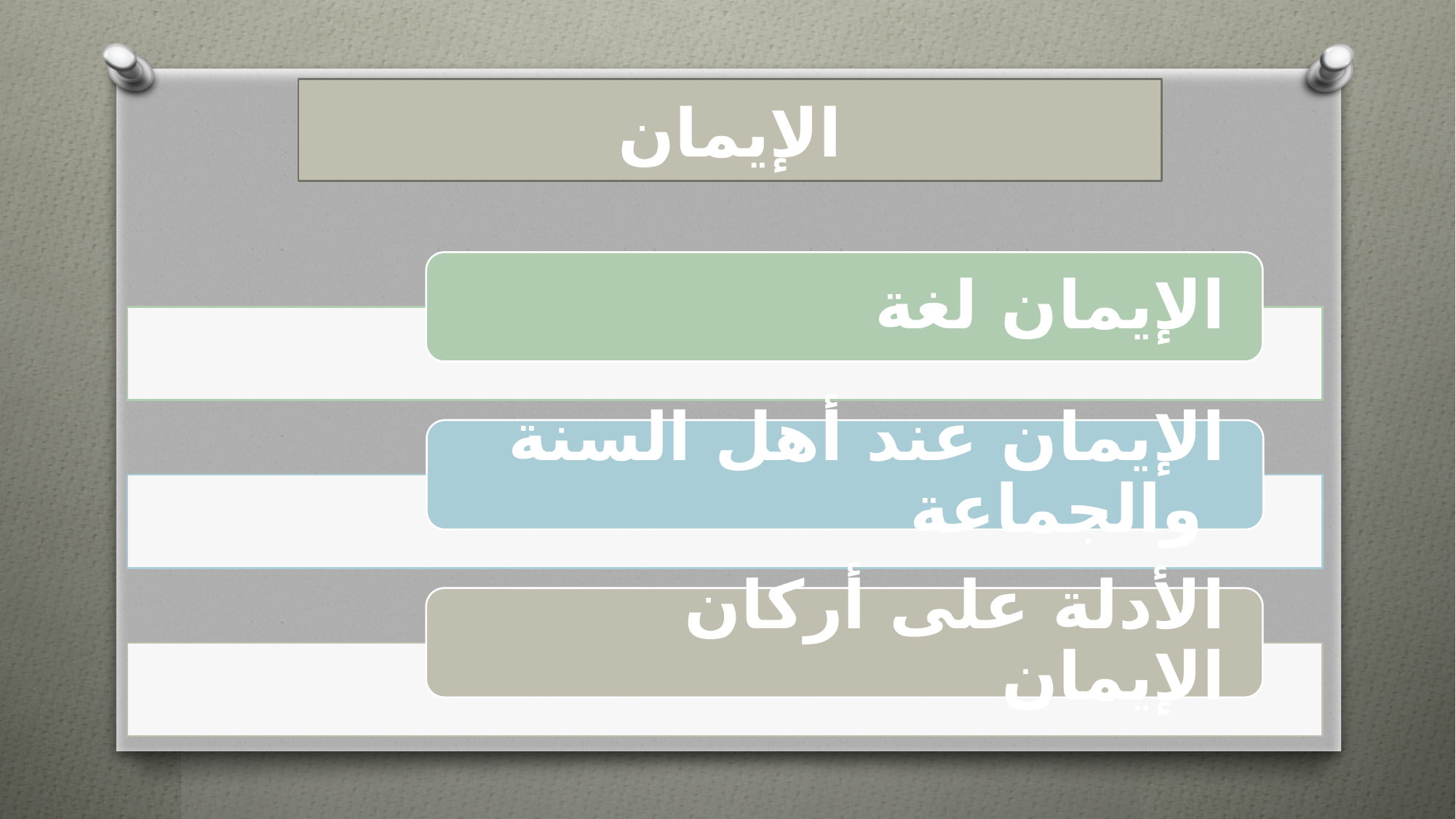

الإيمان
الإيمان لغة
الإيمان عند أهل السنة والجماعة
الأدلة على أركان الإيمان